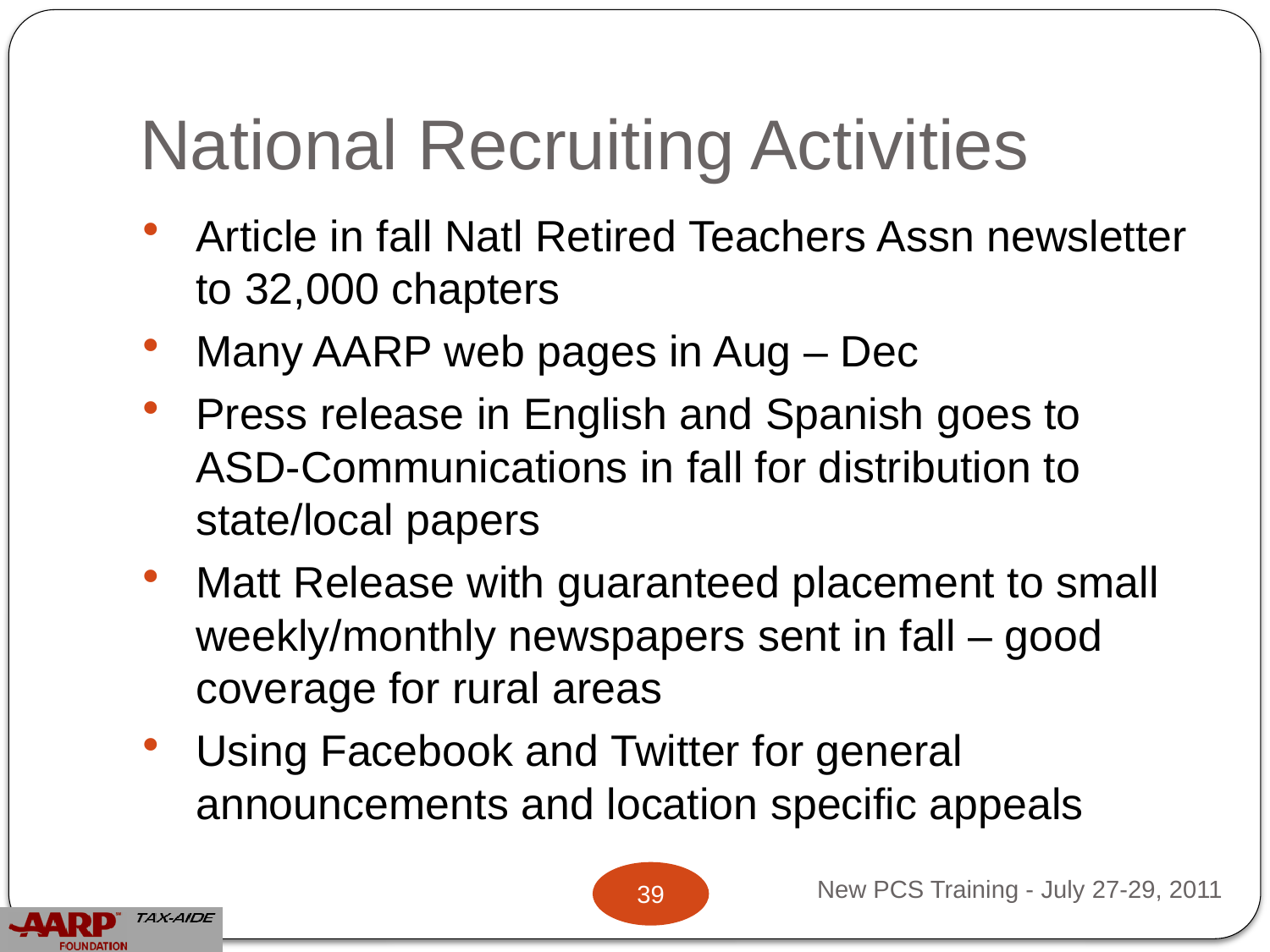

# National Recruiting Activities
Article in fall Natl Retired Teachers Assn newsletter to 32,000 chapters
Many AARP web pages in Aug – Dec
Press release in English and Spanish goes to ASD-Communications in fall for distribution to state/local papers
Matt Release with guaranteed placement to small weekly/monthly newspapers sent in fall – good coverage for rural areas
Using Facebook and Twitter for general announcements and location specific appeals
New PCS Training - July 27-29, 2011
39